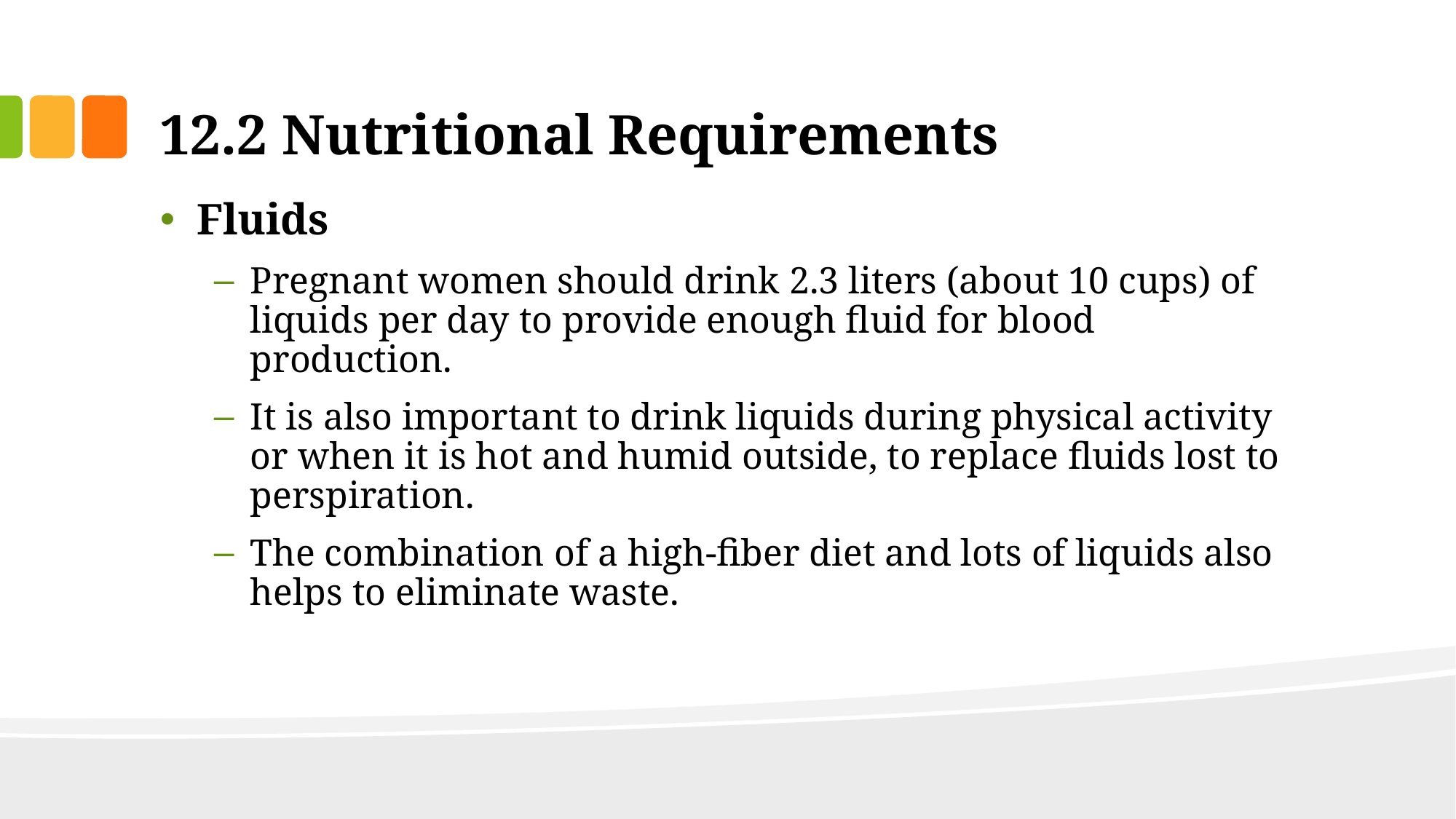

# 12.2 Nutritional Requirements
Fluids
Pregnant women should drink 2.3 liters (about 10 cups) of liquids per day to provide enough fluid for blood production.
It is also important to drink liquids during physical activity or when it is hot and humid outside, to replace fluids lost to perspiration.
The combination of a high-fiber diet and lots of liquids also helps to eliminate waste.